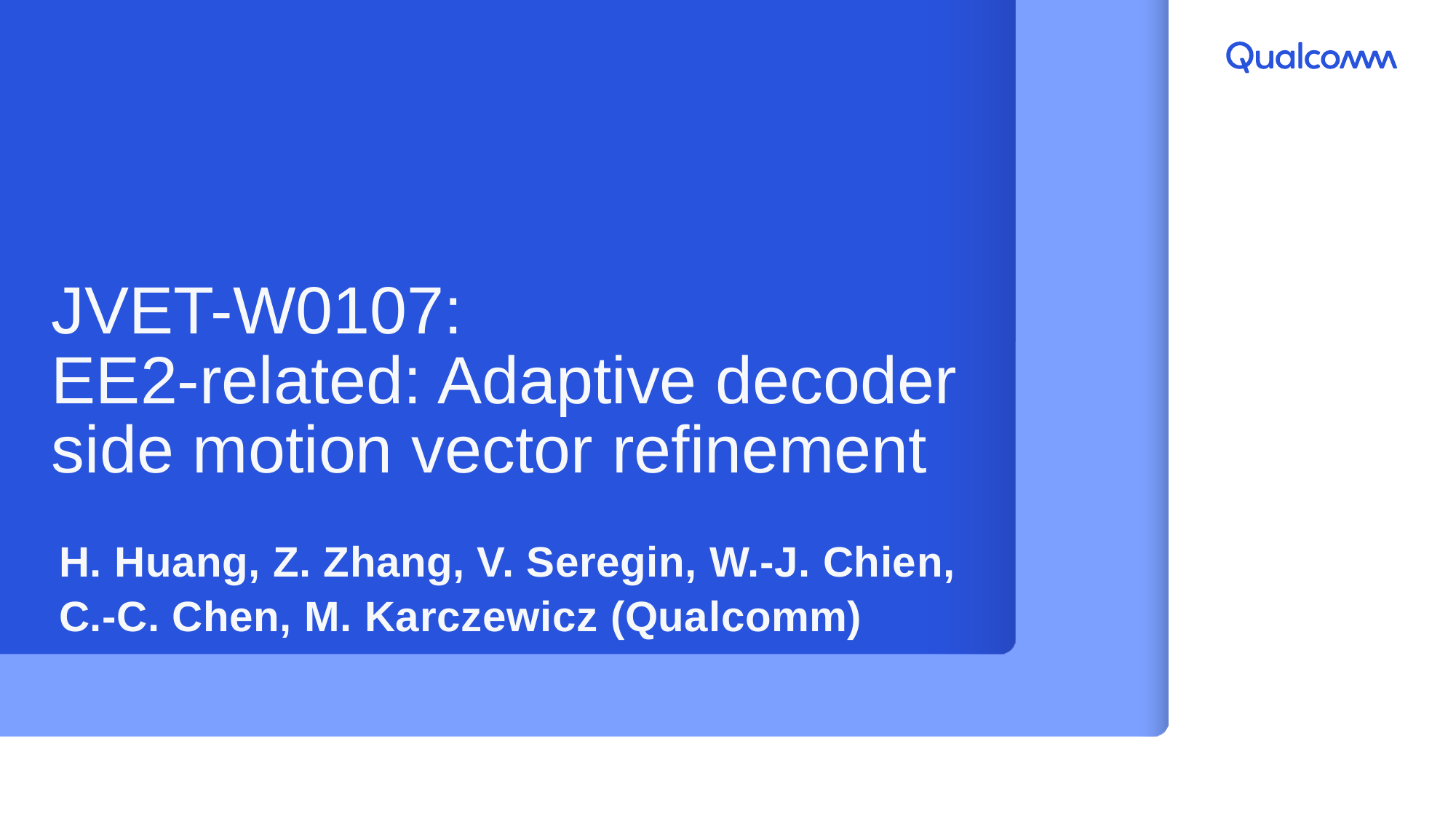

# JVET-W0107: EE2-related: Adaptive decoder side motion vector refinement
H. Huang, Z. Zhang, V. Seregin, W.-J. Chien, C.-C. Chen, M. Karczewicz (Qualcomm)